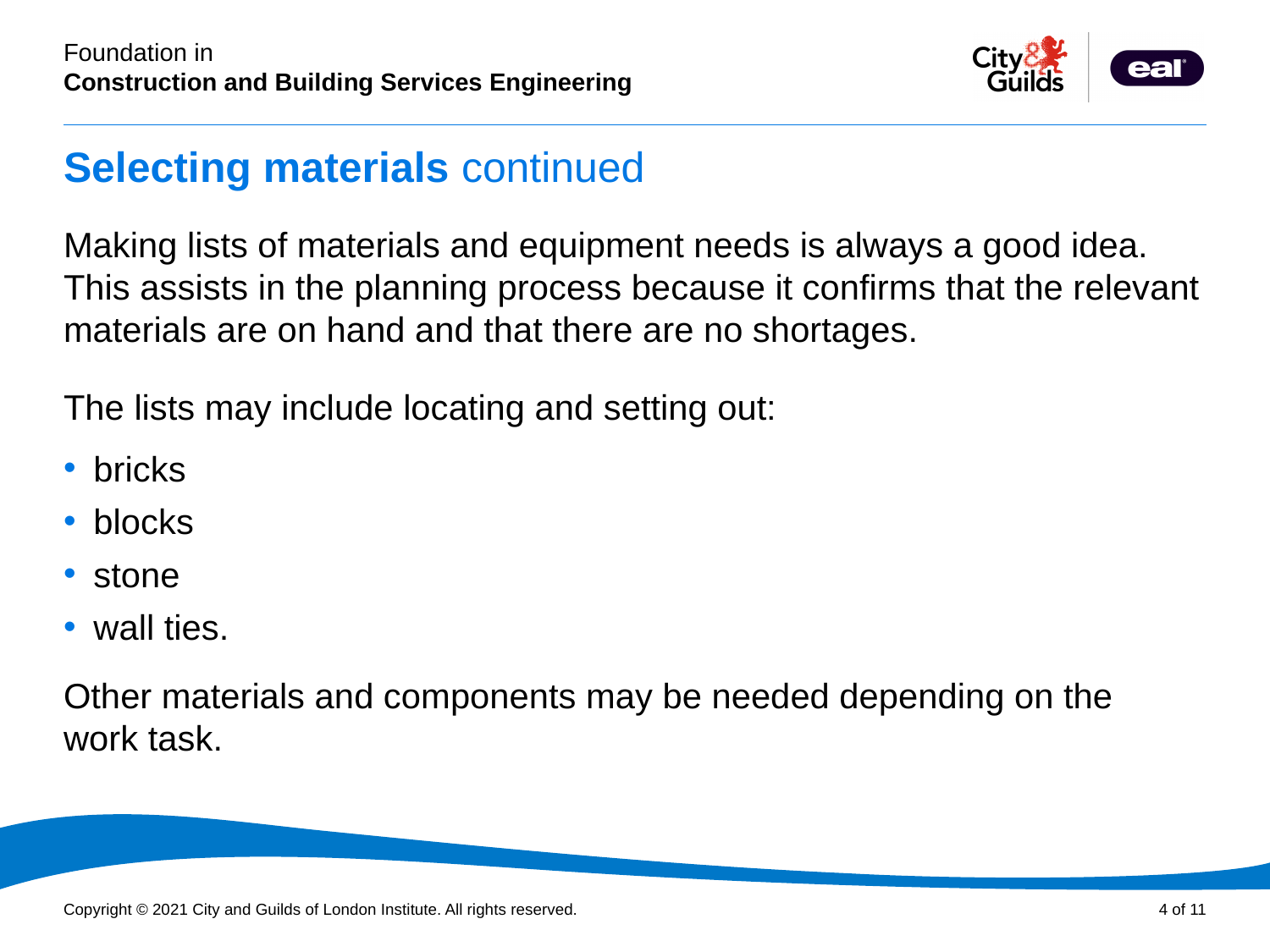

# Selecting materials continued
Making lists of materials and equipment needs is always a good idea. This assists in the planning process because it confirms that the relevant materials are on hand and that there are no shortages.
The lists may include locating and setting out:
bricks
blocks
stone
wall ties.
Other materials and components may be needed depending on the
work task.